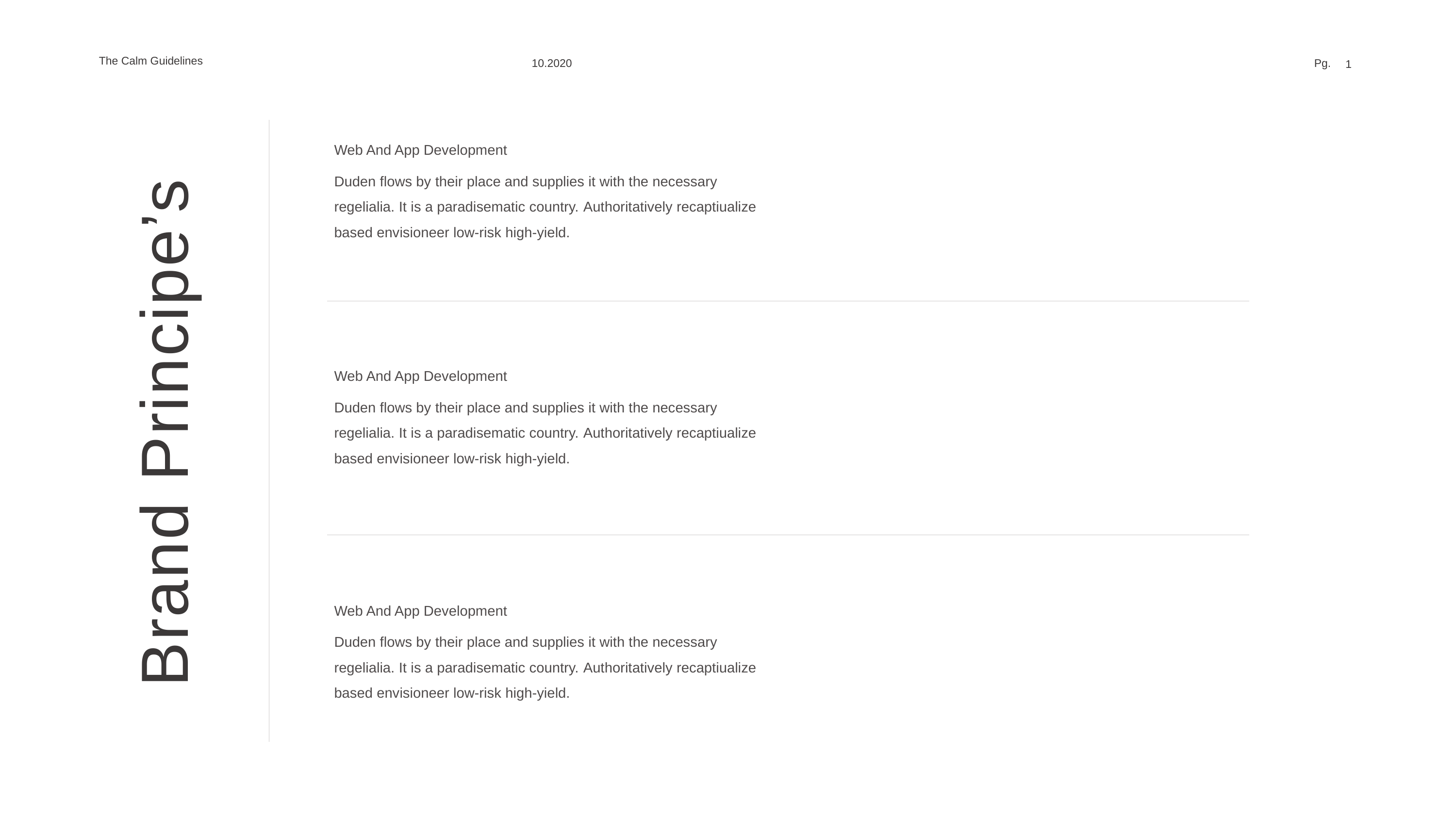

Web And App Development
Duden flows by their place and supplies it with the necessary regelialia. It is a paradisematic country. Authoritatively recaptiualize based envisioneer low-risk high-yield.

Web And App Development
Duden flows by their place and supplies it with the necessary regelialia. It is a paradisematic country. Authoritatively recaptiualize based envisioneer low-risk high-yield.
Brand Principe’s

Web And App Development
Duden flows by their place and supplies it with the necessary regelialia. It is a paradisematic country. Authoritatively recaptiualize based envisioneer low-risk high-yield.